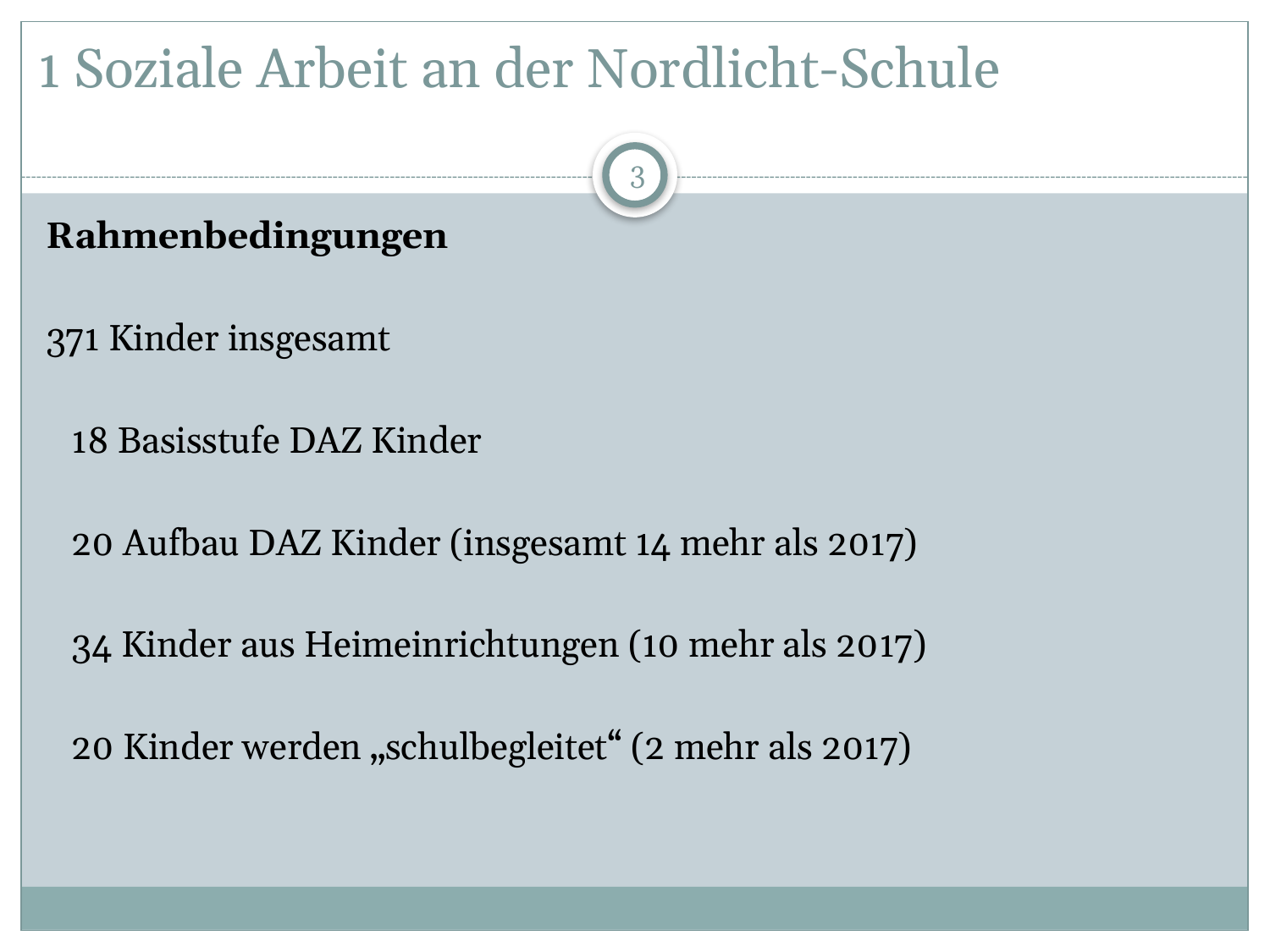

# 1 Soziale Arbeit an der Nordlicht-Schule
3
Rahmenbedingungen

	371 Kinder insgesamt

	   18 Basisstufe DAZ Kinder

	   20 Aufbau DAZ Kinder (insgesamt 14 mehr als 2017)

	   34 Kinder aus Heimeinrichtungen (10 mehr als 2017)

	   20 Kinder werden „schulbegleitet“ (2 mehr als 2017)